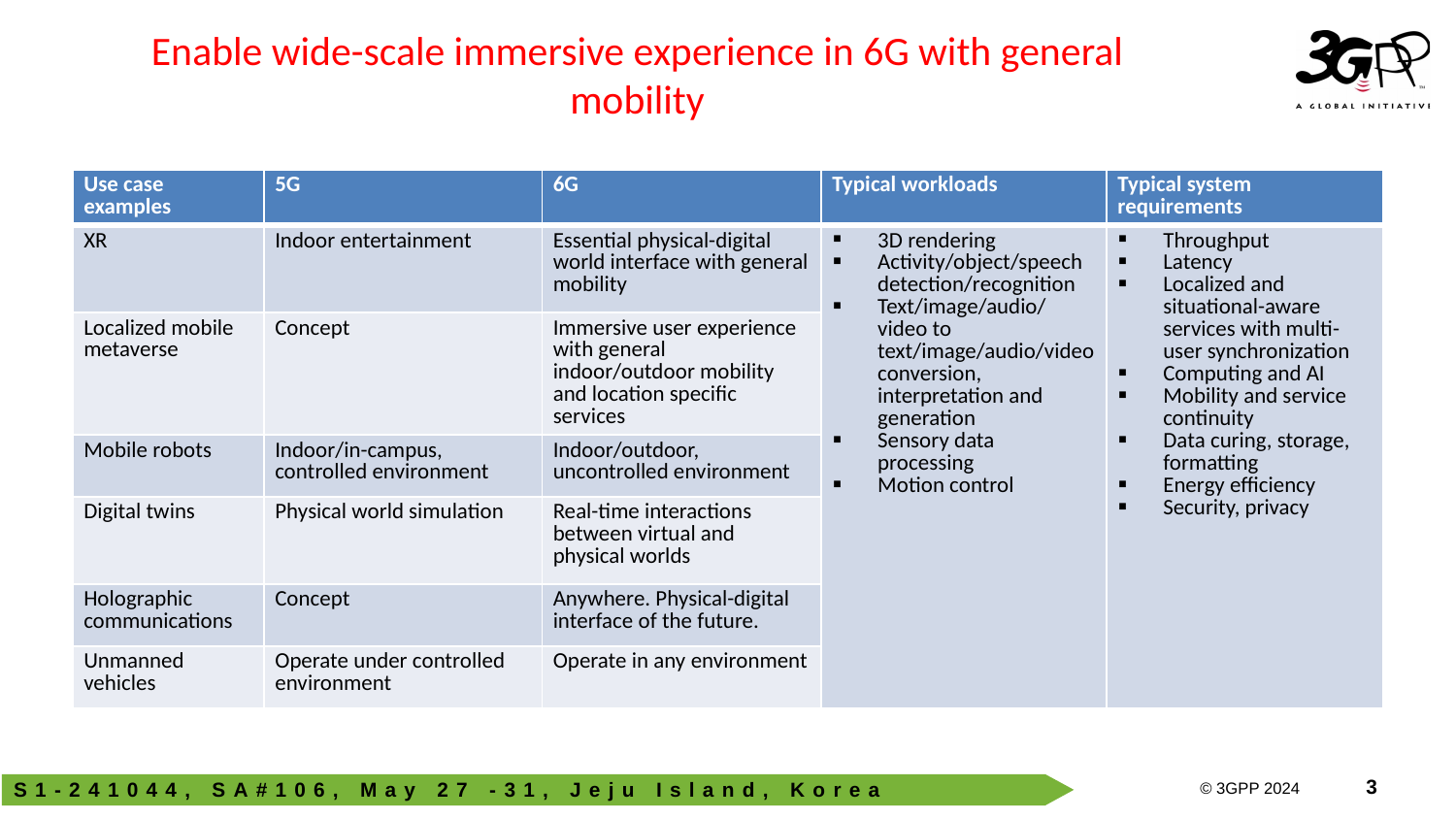

# Enable wide-scale immersive experience in 6G with general mobility
| Use case examples | 5G | 6G | Typical workloads | Typical system requirements |
| --- | --- | --- | --- | --- |
| XR | Indoor entertainment | Essential physical-digital world interface with general mobility | 3D rendering Activity/object/speech detection/recognition Text/image/audio/video to text/image/audio/video conversion, interpretation and generation Sensory data processing Motion control | Throughput Latency Localized and situational-aware services with multi-user synchronization Computing and AI Mobility and service continuity Data curing, storage, formatting Energy efficiency Security, privacy |
| Localized mobile metaverse | Concept | Immersive user experience with general indoor/outdoor mobility and location specific services | Sensory data processing Situational awareness |  |
| Mobile robots | Indoor/in-campus, controlled environment | Indoor/outdoor, uncontrolled environment | Split computing |  |
| Digital twins | Physical world simulation | Real-time interactions between virtual and physical worlds |  |  |
| Holographic communications | Concept | Anywhere. Physical-digital interface of the future. |  |  |
| Unmanned vehicles | Operate under controlled environment | Operate in any environment |  |  |